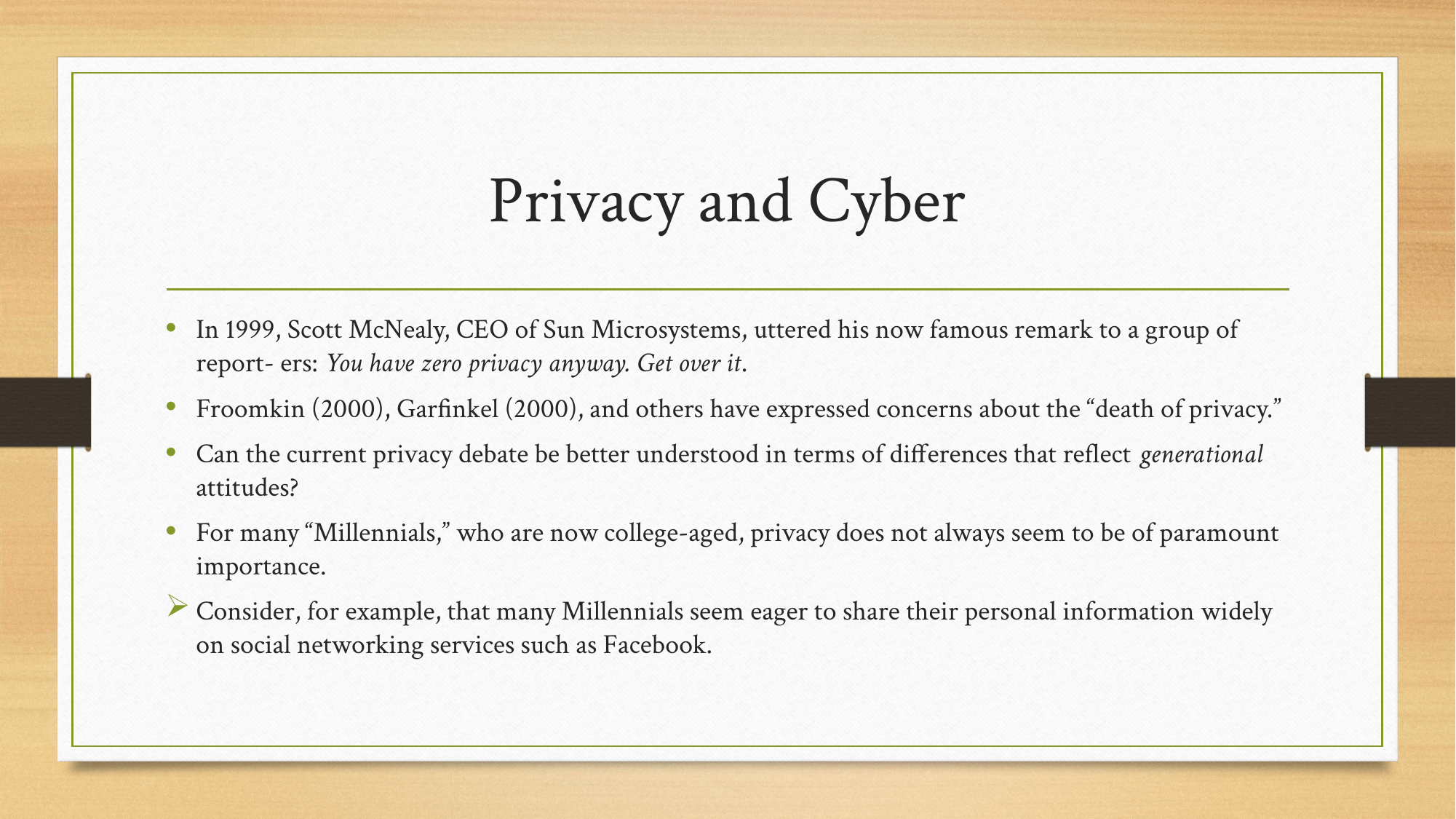

# Privacy and Cyber
In 1999, Scott McNealy, CEO of Sun Microsystems, uttered his now famous remark to a group of report- ers: You have zero privacy anyway. Get over it.
Froomkin (2000), Garfinkel (2000), and others have expressed concerns about the “death of privacy.”
Can the current privacy debate be better understood in terms of differences that reflect generational attitudes?
For many “Millennials,” who are now college-aged, privacy does not always seem to be of paramount importance.
Consider, for example, that many Millennials seem eager to share their personal information widely on social networking services such as Facebook.